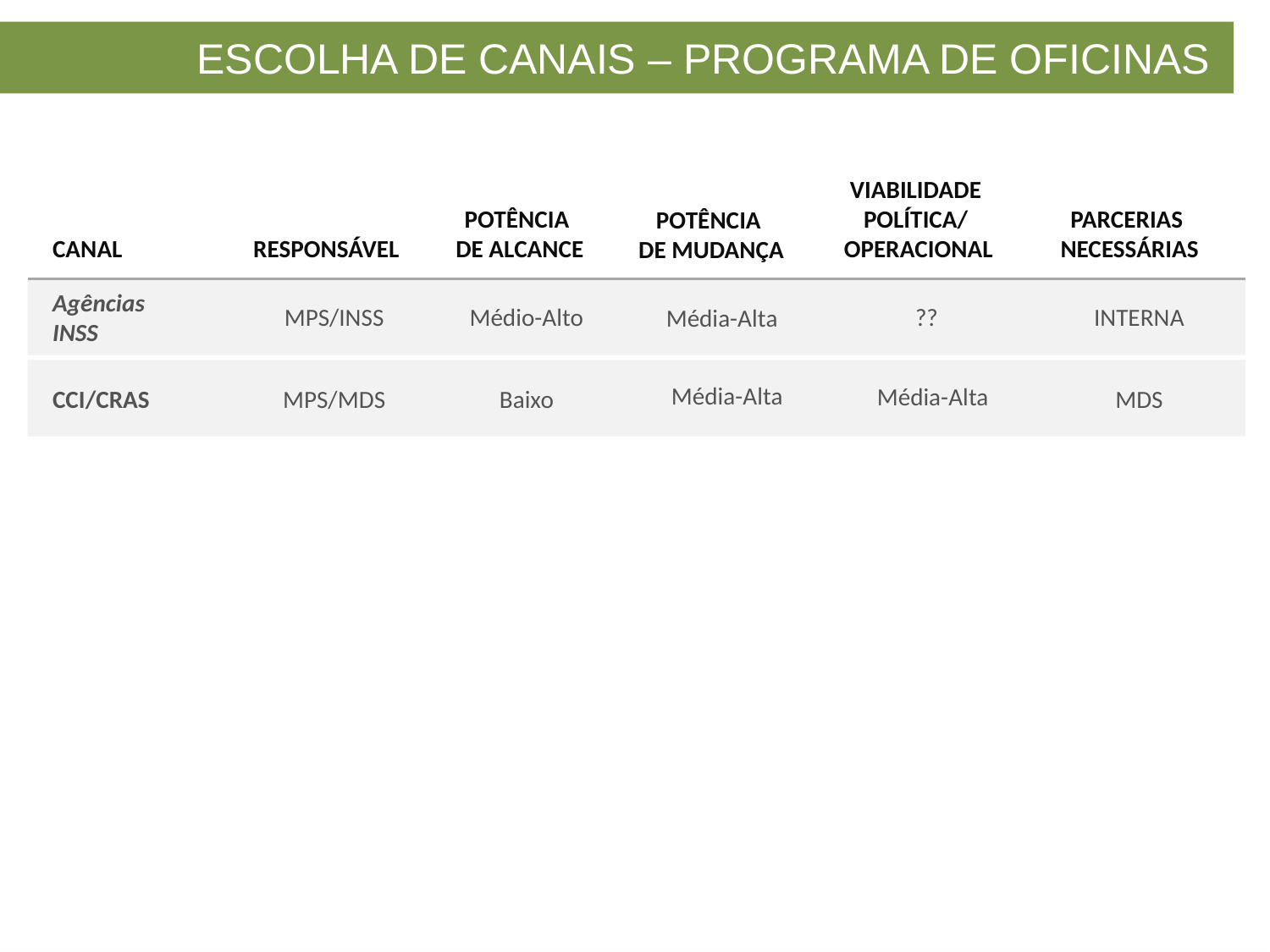

ESCOLHA DE CANAIS – PROGRAMA DE OFICINAS .
VIABILIDADE
POLÍTICA/
OPERACIONAL
POTÊNCIA
DE ALCANCE
PARCERIAS
NECESSÁRIAS
POTÊNCIA
DE MUDANÇA
CANAL
RESPONSÁVEL

Agências
INSS
MPS/INSS
Médio-Alto
??
INTERNA
Média-Alta

Média-Alta
Média-Alta
CCI/CRAS
MPS/MDS
Baixo
MDS